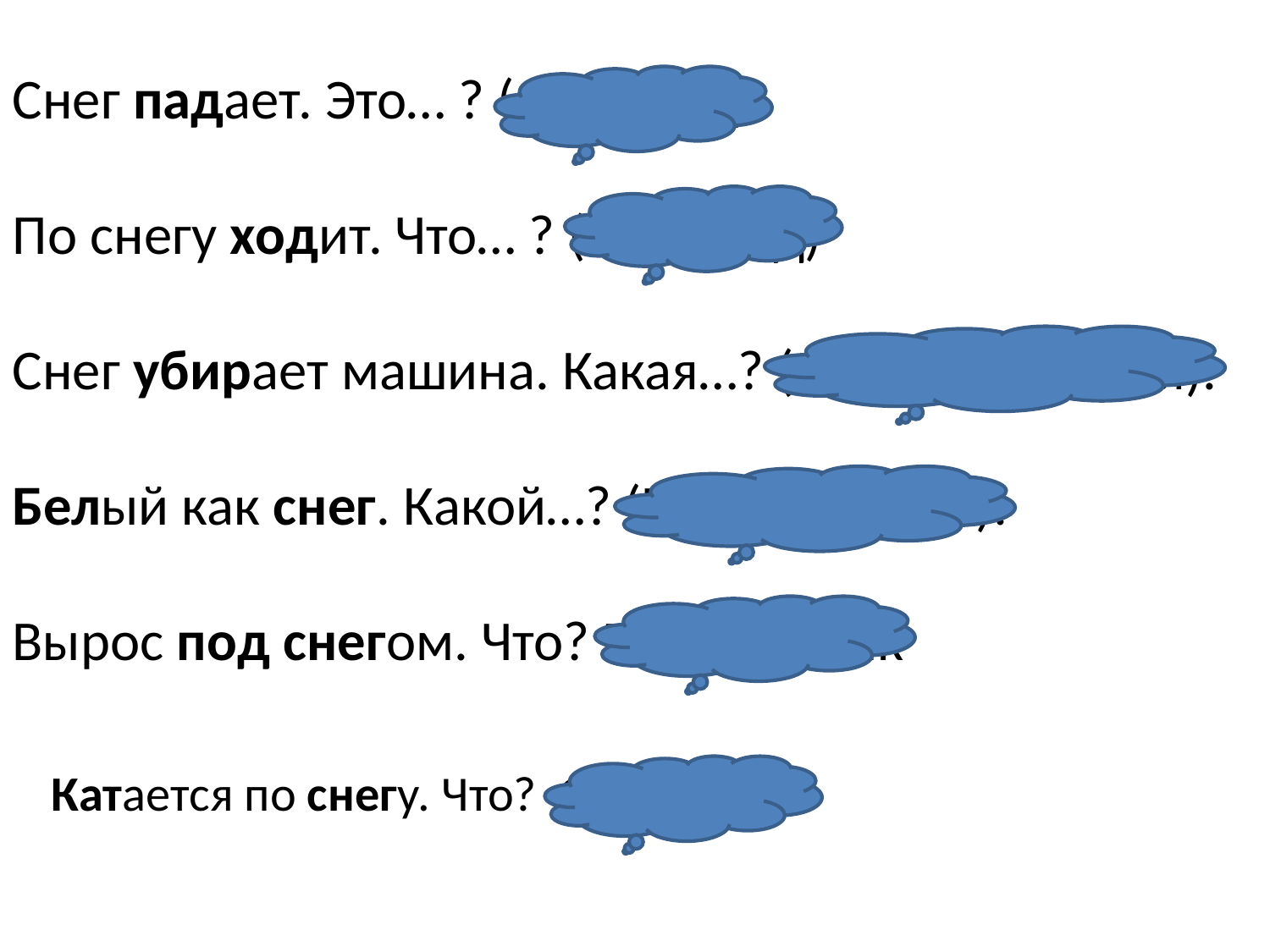

Снег падает. Это… ? (Снегопад).

По снегу ходит. Что… ? (Снегоход)

Снег убирает машина. Какая…? (Снегоуборочная).

Белый как снег. Какой…? (Белоснежный).

Вырос под снегом. Что? Подснежник

Катается по снегу. Что?  Снегокат